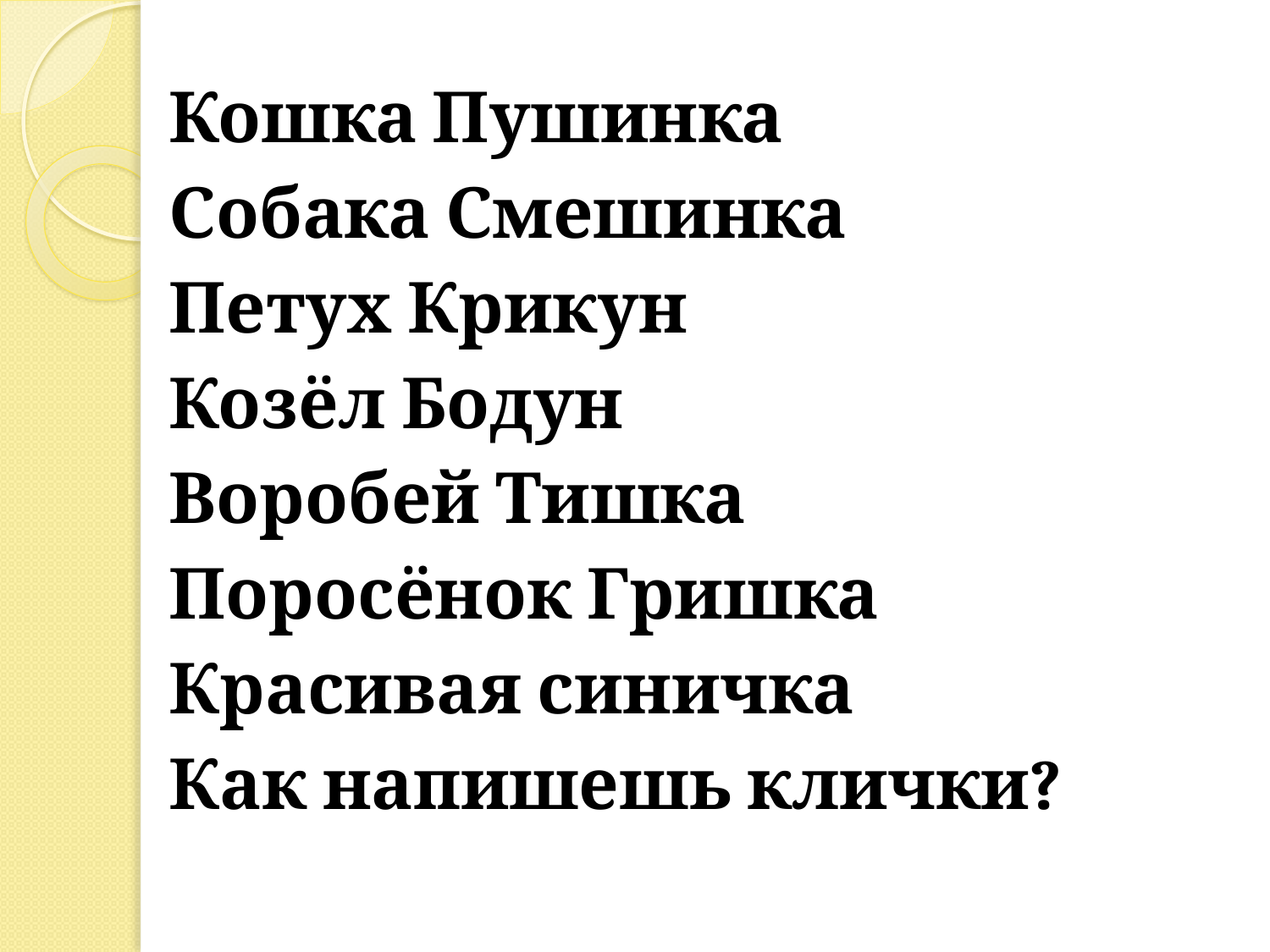

Кошка Пушинка
Собака Смешинка
Петух Крикун
Козёл Бодун
Воробей Тишка
Поросёнок Гришка
Красивая синичка
Как напишешь клички?